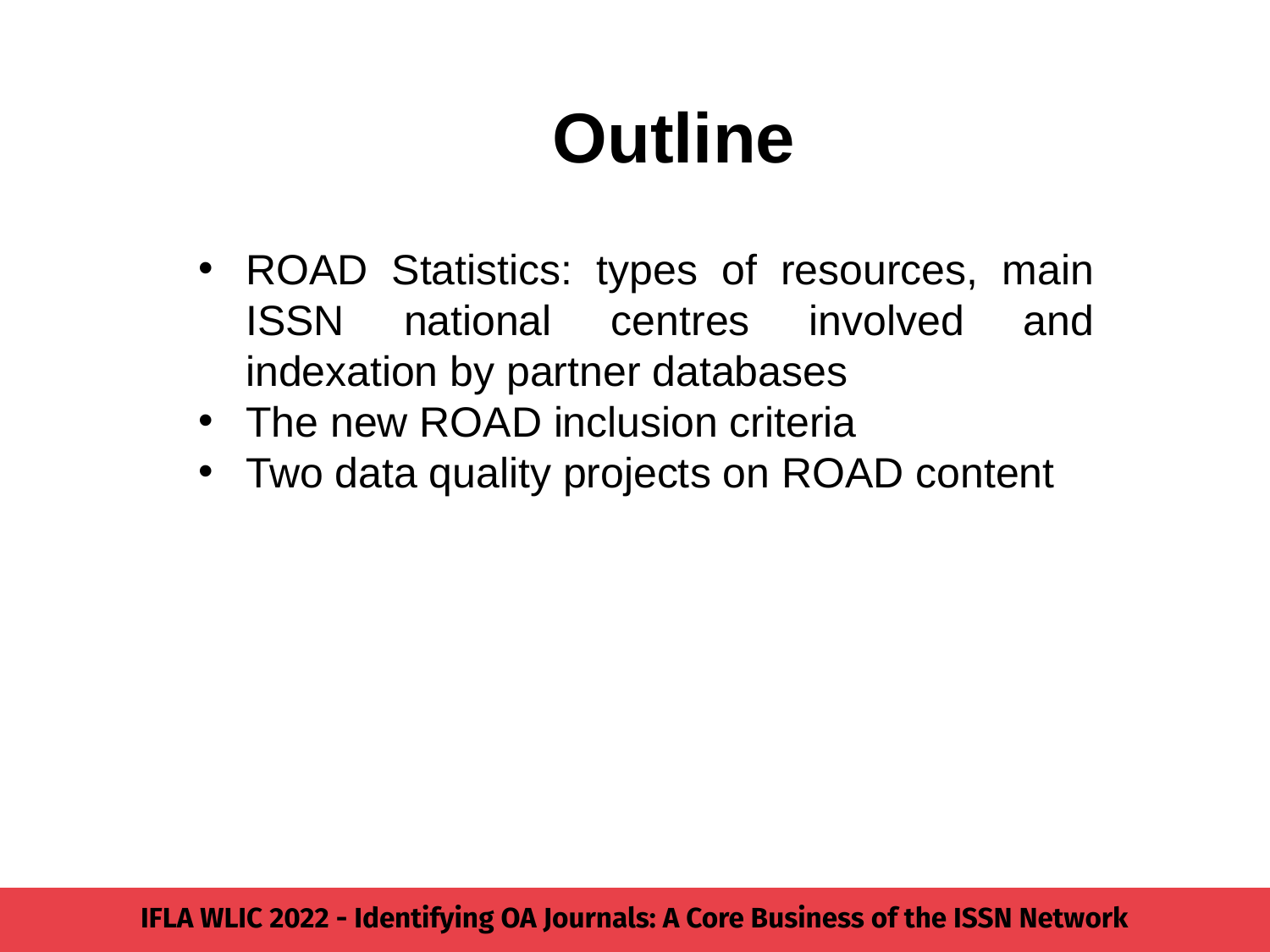

Outline
ROAD Statistics: types of resources, main ISSN national centres involved and indexation by partner databases
The new ROAD inclusion criteria
Two data quality projects on ROAD content